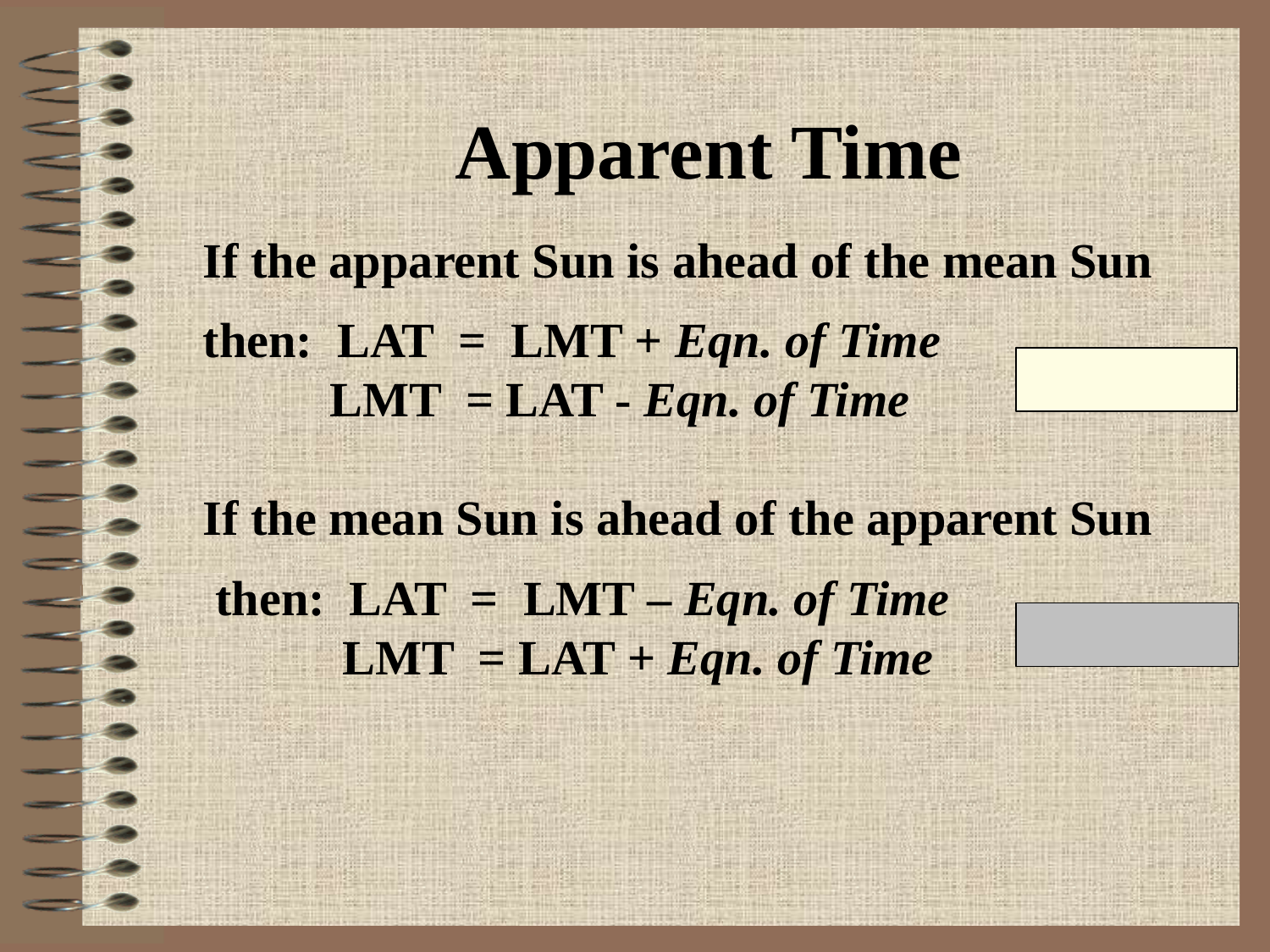

Apparent Time

If the apparent Sun is ahead of the mean Sun
then:  LAT  =  LMT + Eqn. of Time
	LMT  = LAT - Eqn. of Time

If the mean Sun is ahead of the apparent Sun

 then:  LAT  =  LMT – Eqn. of Time
	 LMT  = LAT + Eqn. of Time